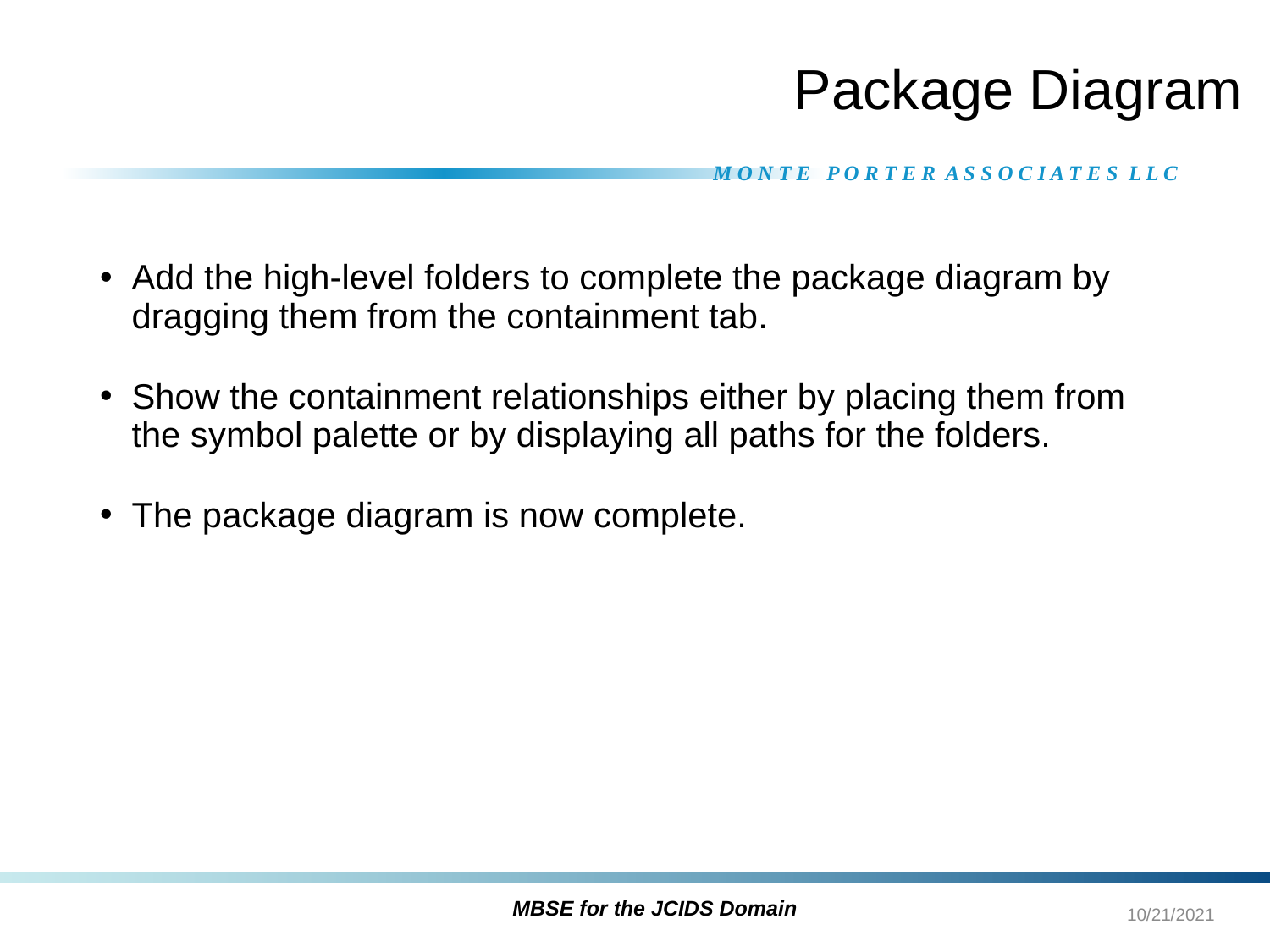

# Package Diagram
Add the high-level folders to complete the package diagram by dragging them from the containment tab.
Show the containment relationships either by placing them from the symbol palette or by displaying all paths for the folders.
The package diagram is now complete.
10/21/2021